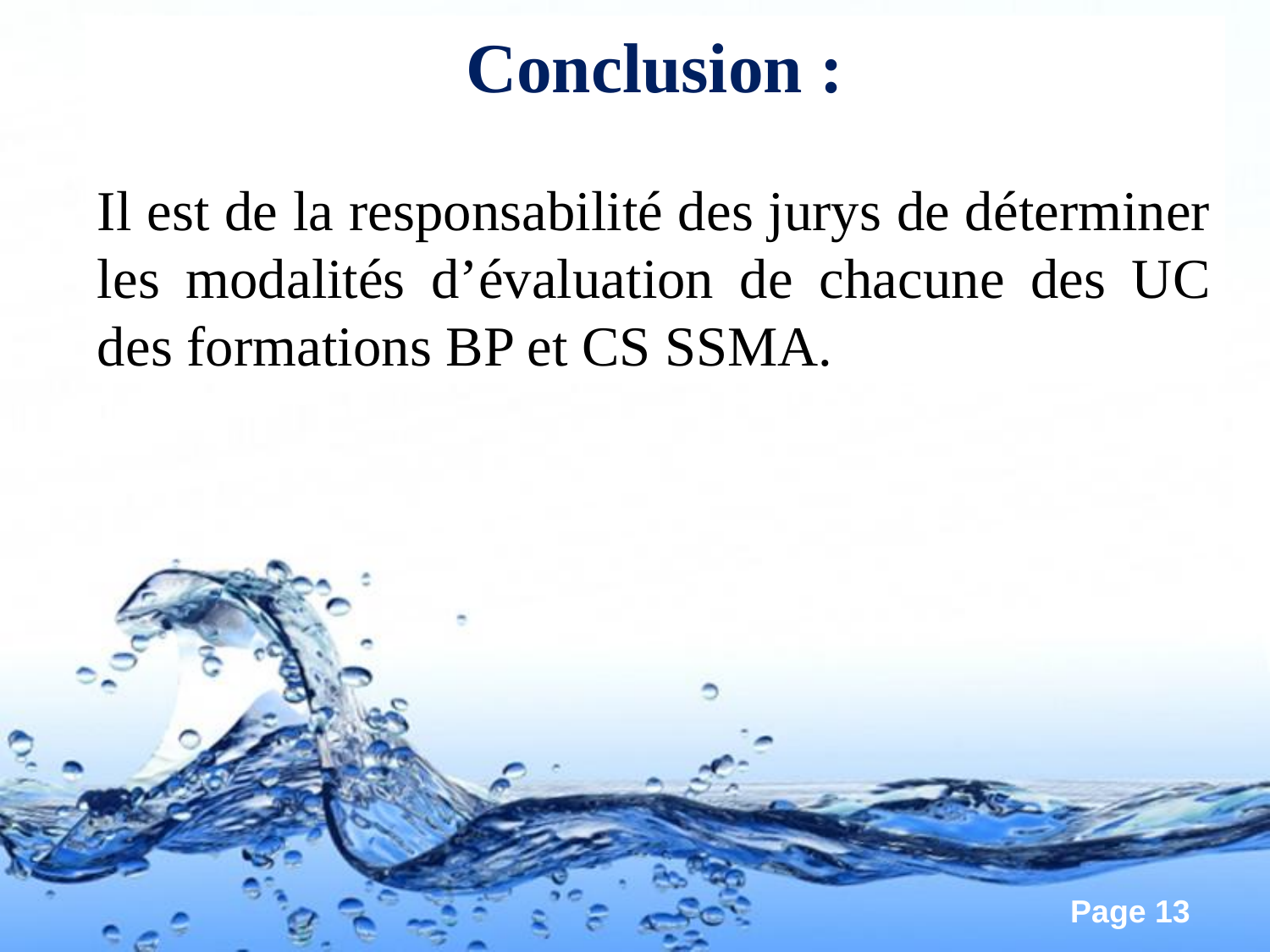

Conclusion :

Il est de la responsabilité des jurys de déterminer les modalités d’évaluation de chacune des UC des formations BP et CS SSMA.